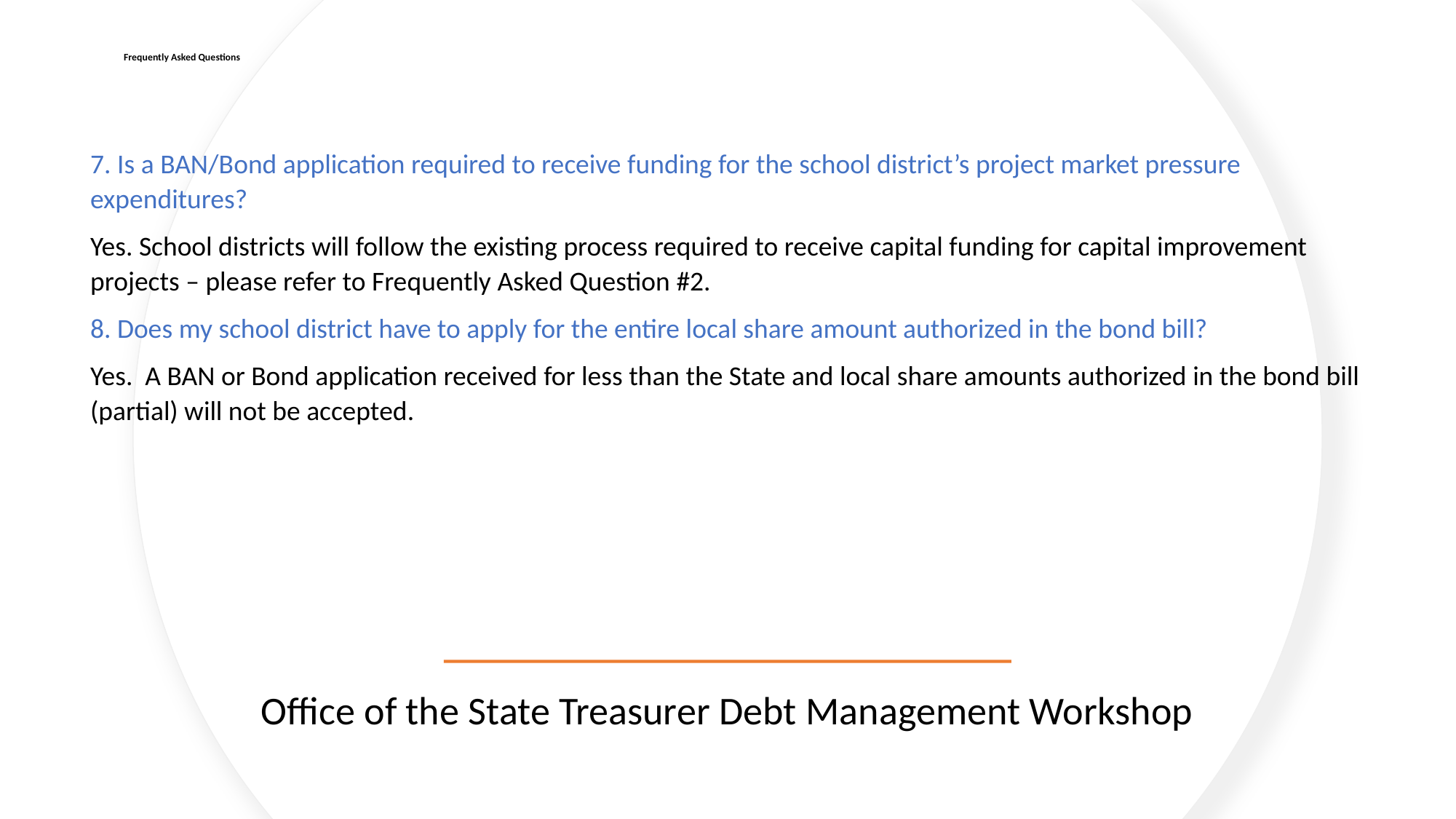

# Frequently Asked Questions
7. Is a BAN/Bond application required to receive funding for the school district’s project market pressure expenditures?
Yes. School districts will follow the existing process required to receive capital funding for capital improvement projects – please refer to Frequently Asked Question #2.
8. Does my school district have to apply for the entire local share amount authorized in the bond bill?
Yes.  A BAN or Bond application received for less than the State and local share amounts authorized in the bond bill (partial) will not be accepted.

Office of the State Treasurer Debt Management Workshop